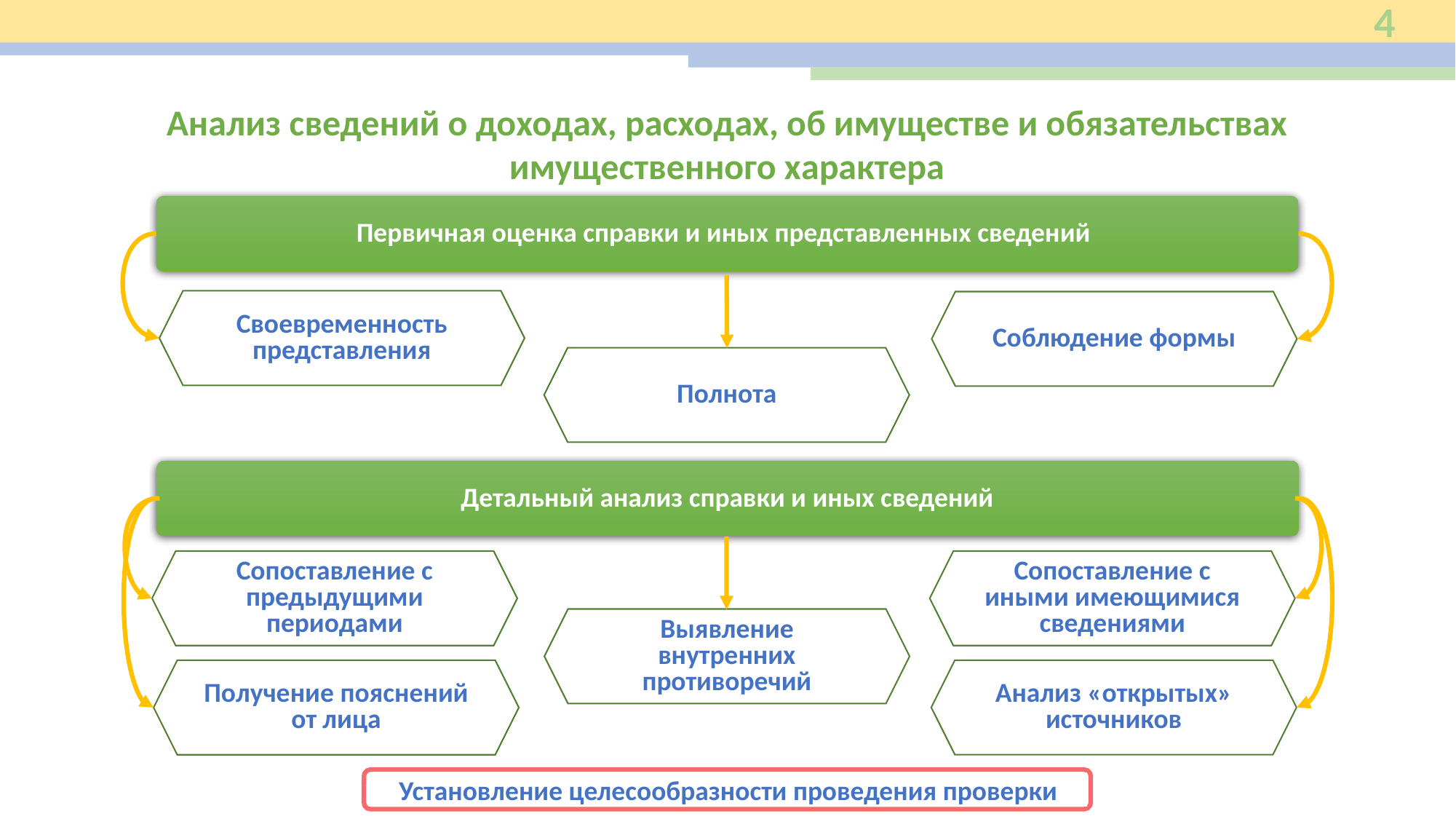

4

Анализ сведений о доходах, расходах, об имуществе и обязательствах имущественного характера

Первичная оценка справки и иных представленных сведений
Своевременность представления
Соблюдение формы
Полнота

Детальный анализ справки и иных сведений
Сопоставление с предыдущими периодами
Сопоставление с иными имеющимися сведениями
Выявление внутренних противоречий
Анализ «открытых» источников
Получение пояснений от лица

Установление целесообразности проведения проверки